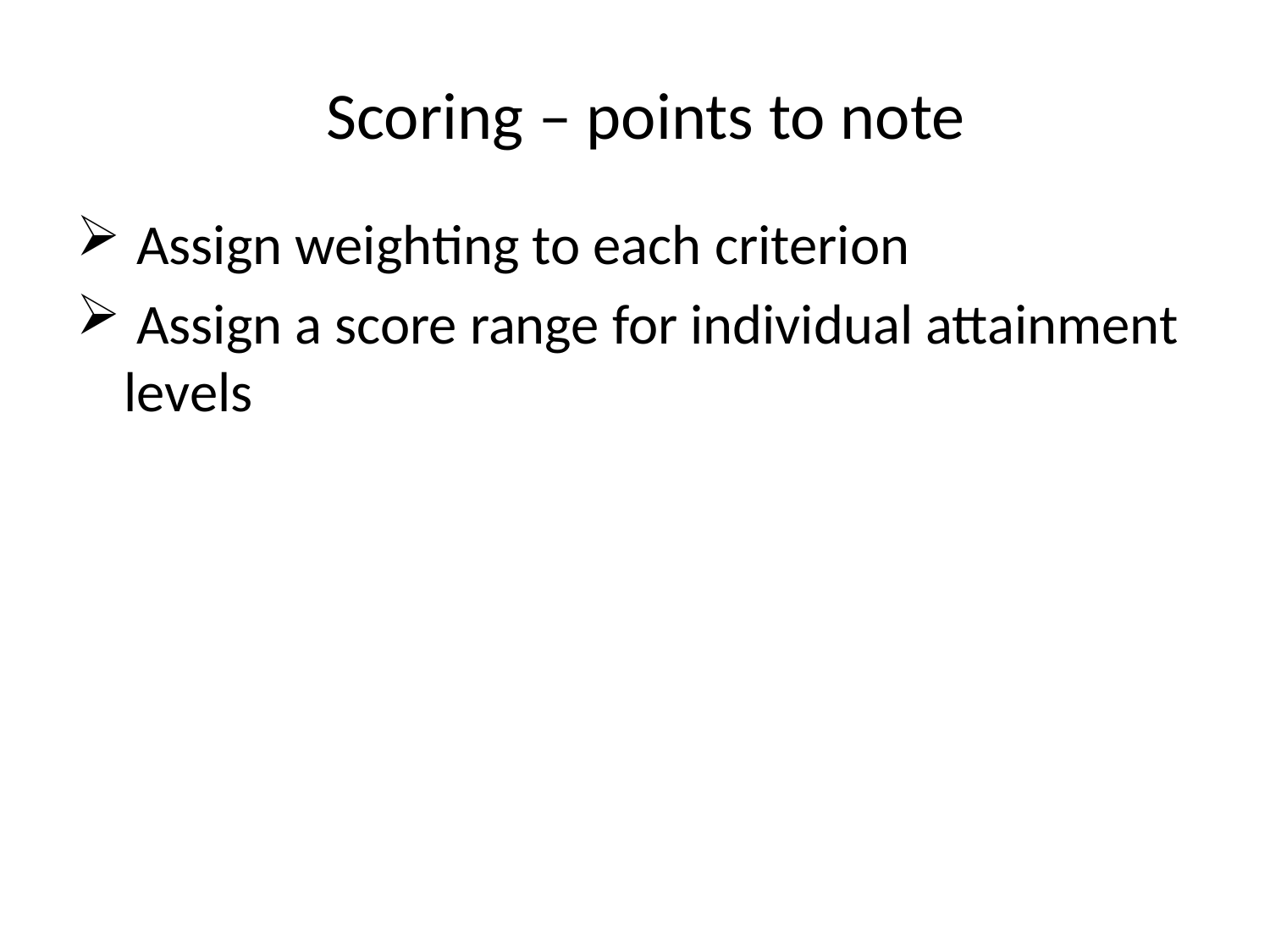

# Scoring – points to note
 Assign weighting to each criterion
 Assign a score range for individual attainment levels